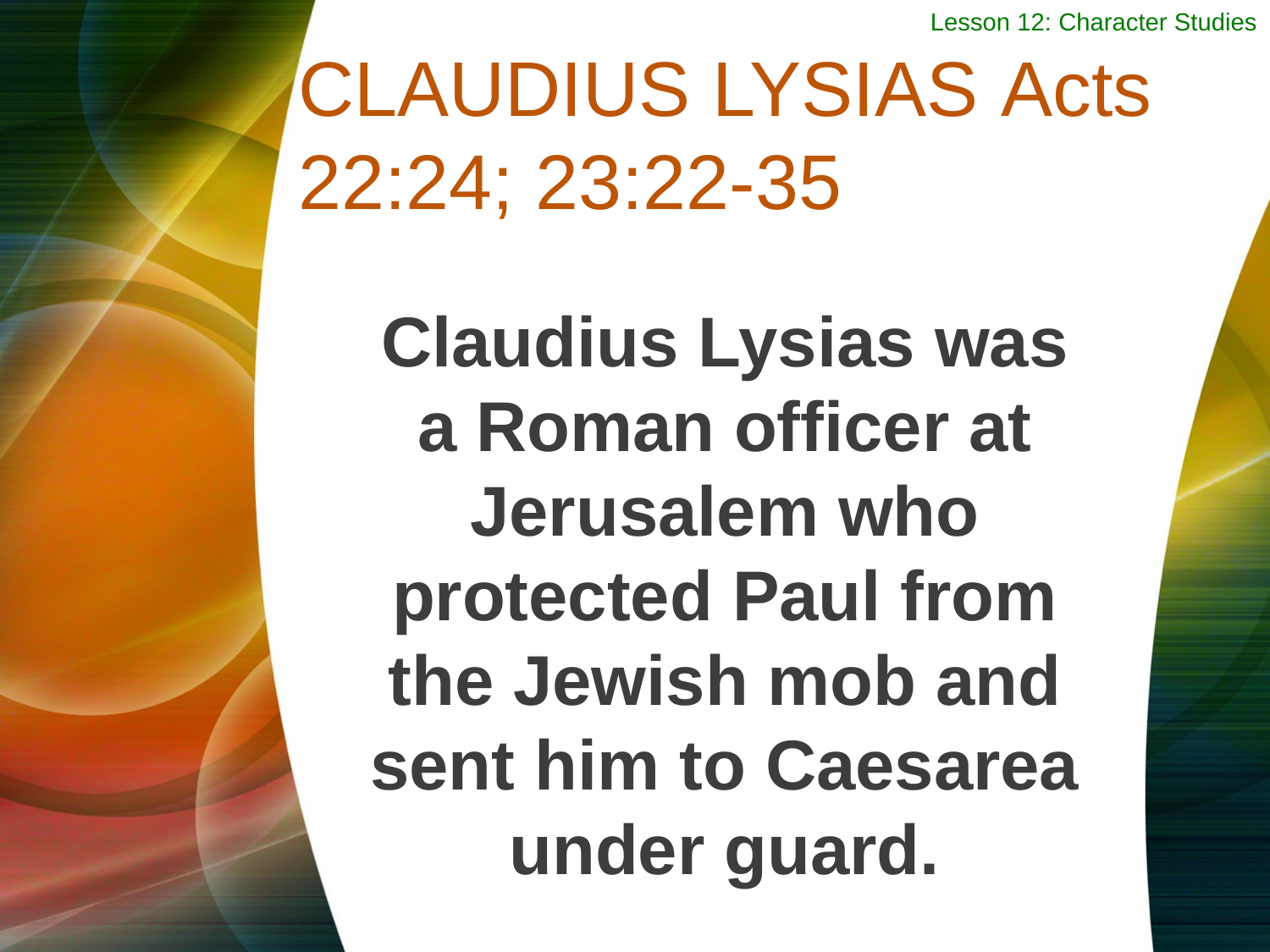

Lesson 12: Character Studies
CLAUDIUS LYSIAS Acts 22:24; 23:22-35
Claudius Lysias was a Roman officer at Jerusalem who protected Paul from
the Jewish mob and sent him to Caesarea under guard.